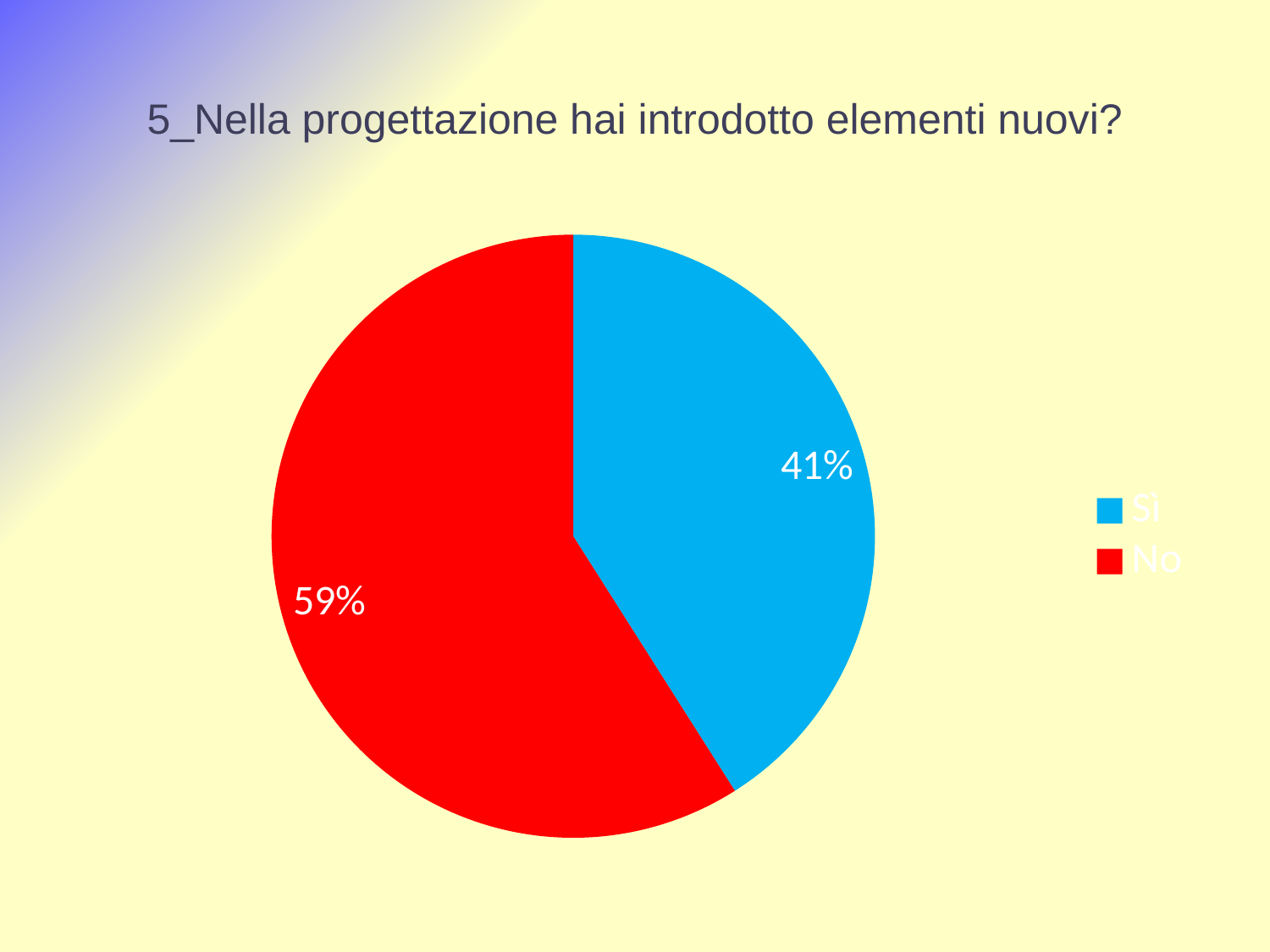

# 5_Nella progettazione hai introdotto elementi nuovi?

### Chart

| Category |  |
|---|---|
| Sì | 0.41 |
| No | 0.59 |